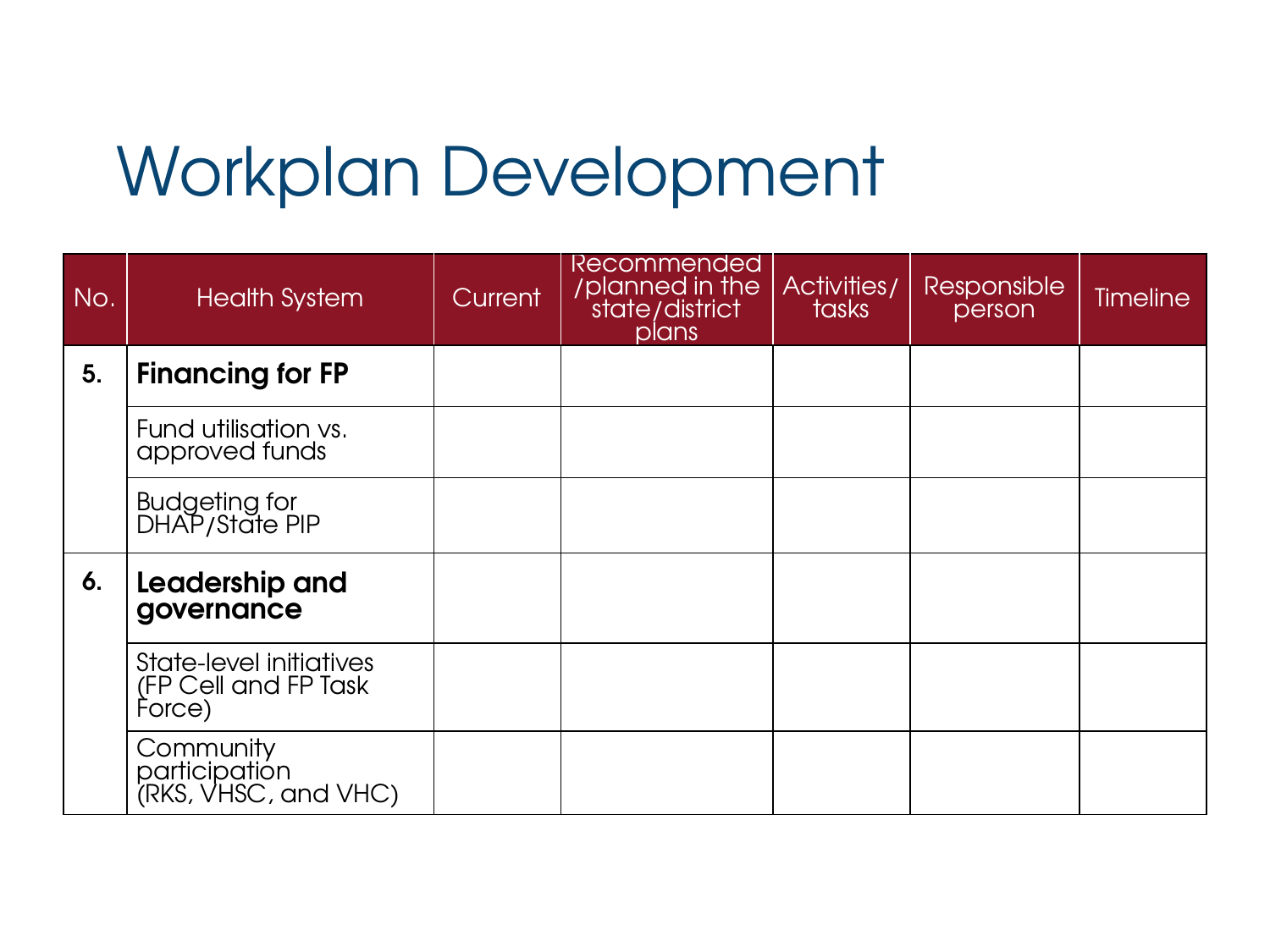

# Workplan Development
| No. | Health System | Current | Recommended/planned in the state/district plans | Activities/tasks | Responsible person | Timeline |
| --- | --- | --- | --- | --- | --- | --- |
| 5. | Financing for FP |  |  |  |  |  |
|  | Fund utilisation vs. approved funds |  |  |  |  |  |
|  | Budgeting for DHAP/State PIP |  |  |  |  |  |
| 6. | Leadership and governance |  |  |  |  |  |
|  | State-level initiatives (FP Cell and FP Task Force) |  |  |  |  |  |
|  | Community participation (RKS, VHSC, and VHC) |  |  |  |  |  |